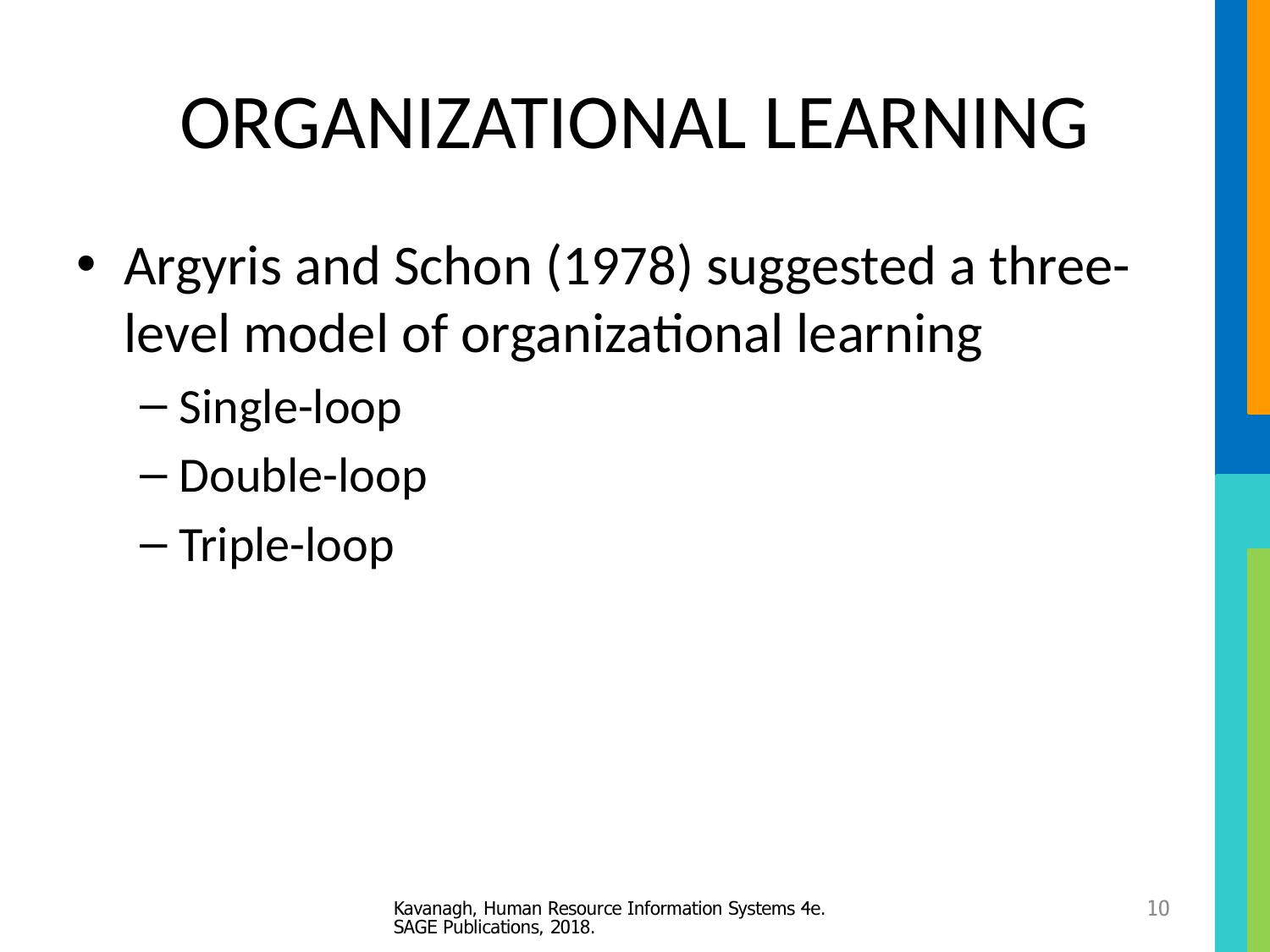

# ORGANIZATIONAL LEARNING
Argyris and Schon (1978) suggested a three-level model of organizational learning
Single-loop
Double-loop
Triple-loop
Kavanagh, Human Resource Information Systems 4e. SAGE Publications, 2018.
10